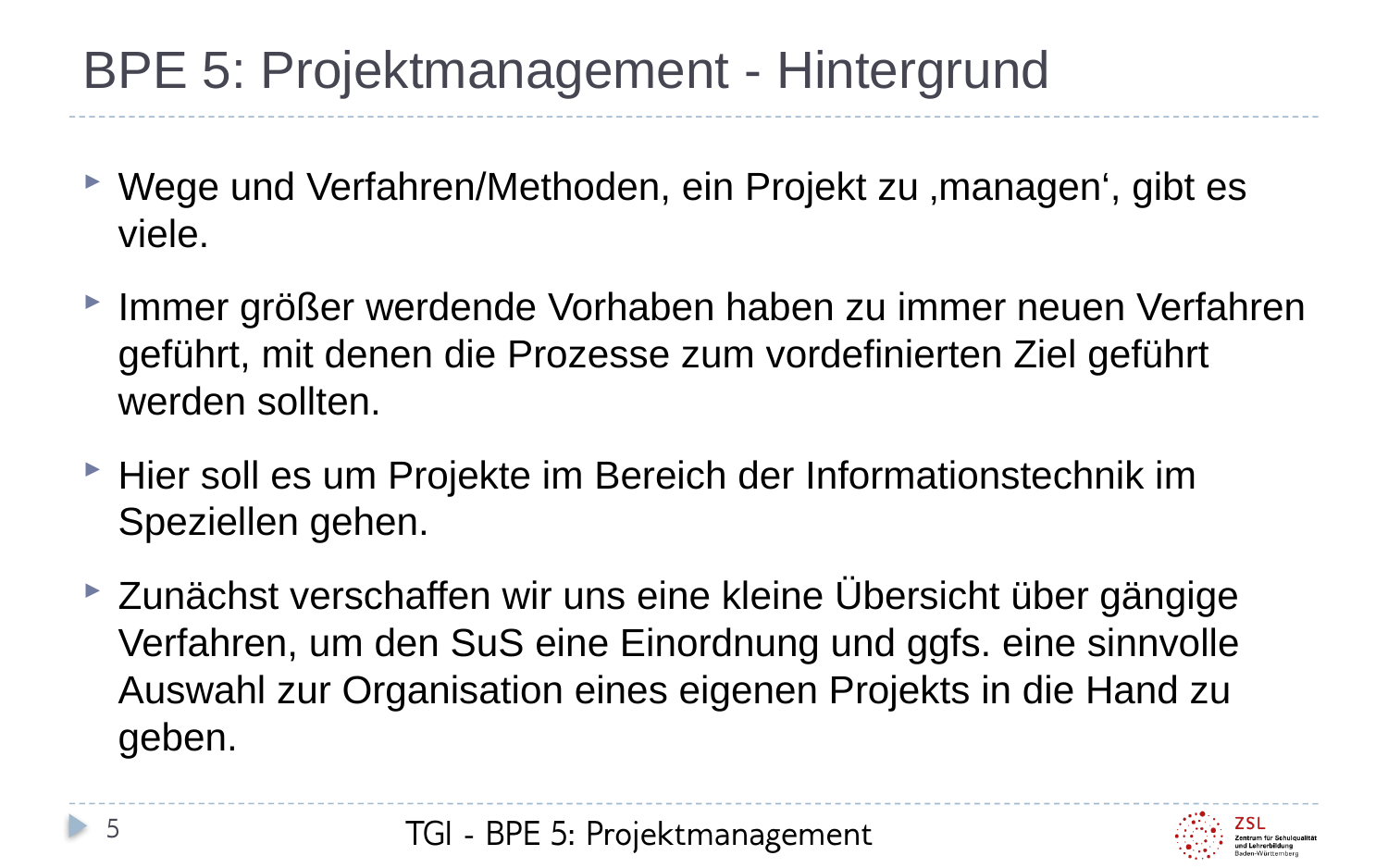

# BPE 5: Projektmanagement - Hintergrund
Wege und Verfahren/Methoden, ein Projekt zu ‚managen‘, gibt es viele.
Immer größer werdende Vorhaben haben zu immer neuen Verfahren geführt, mit denen die Prozesse zum vordefinierten Ziel geführt werden sollten.
Hier soll es um Projekte im Bereich der Informationstechnik im Speziellen gehen.
Zunächst verschaffen wir uns eine kleine Übersicht über gängige Verfahren, um den SuS eine Einordnung und ggfs. eine sinnvolle Auswahl zur Organisation eines eigenen Projekts in die Hand zu geben.
TGI - BPE 5: Projektmanagement
5